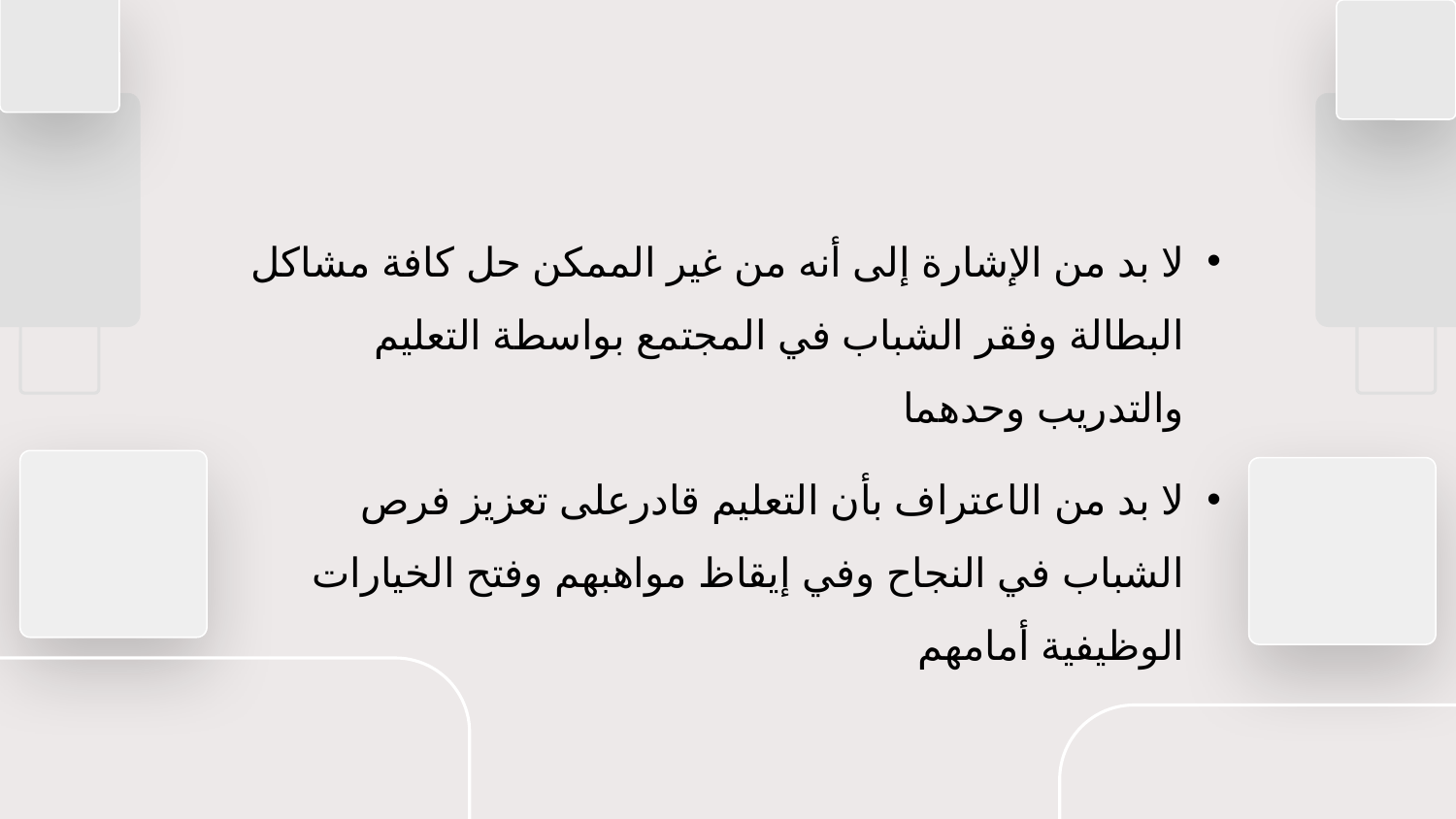

لا بد من الإشارة إلى أنه من غير الممكن حل كافة مشاكل البطالة وفقر الشباب في المجتمع بواسطة التعليم والتدريب وحدهما
لا بد من الاعتراف بأن التعليم قادرعلى تعزيز فرص الشباب في النجاح وفي إيقاظ مواهبهم وفتح الخيارات الوظيفية أمامهم